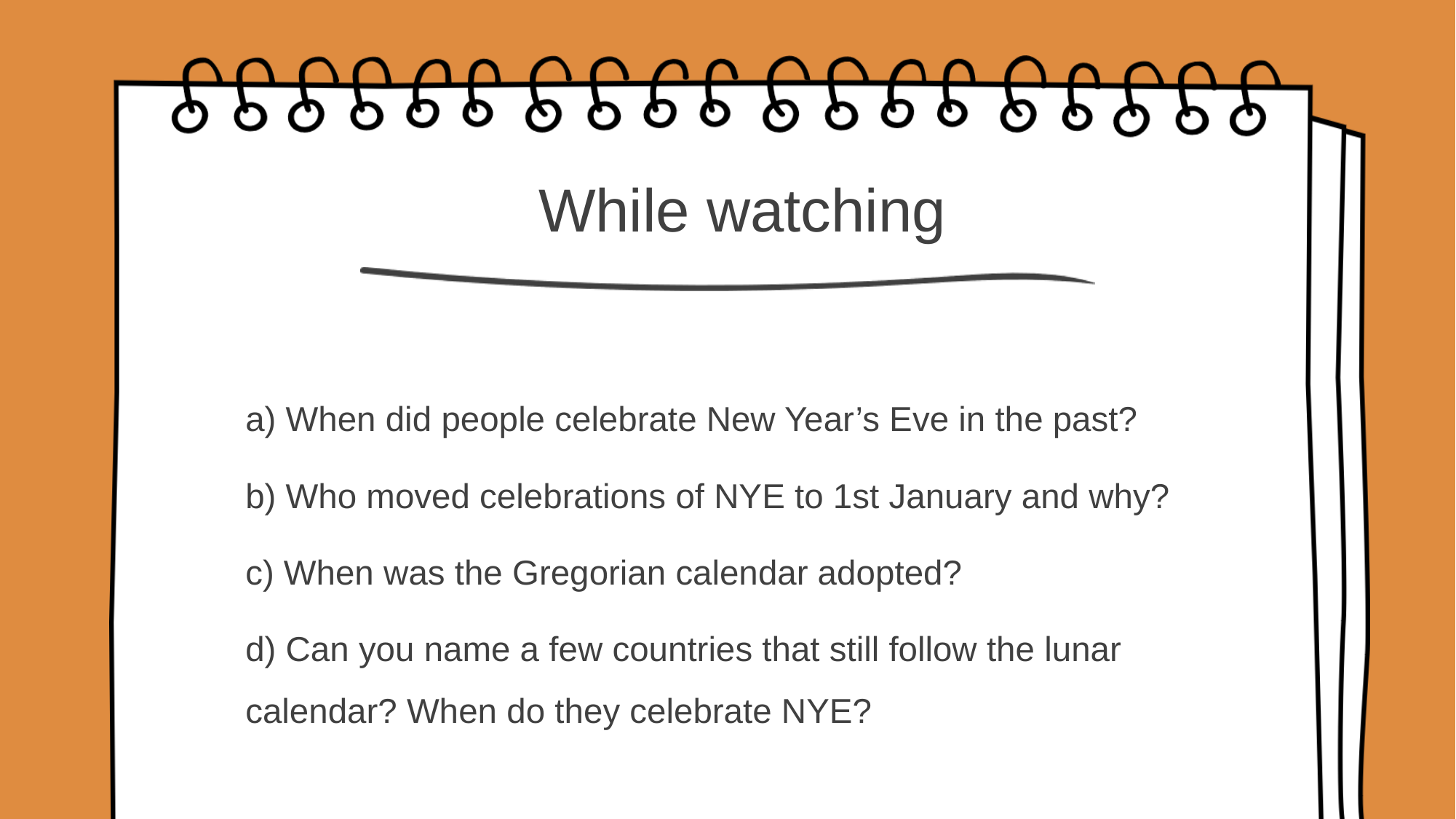

# While watching

a) When did people celebrate New Year’s Eve in the past?
b) Who moved celebrations of NYE to 1st January and why?
c) When was the Gregorian calendar adopted?
d) Can you name a few countries that still follow the lunar calendar? When do they celebrate NYE?